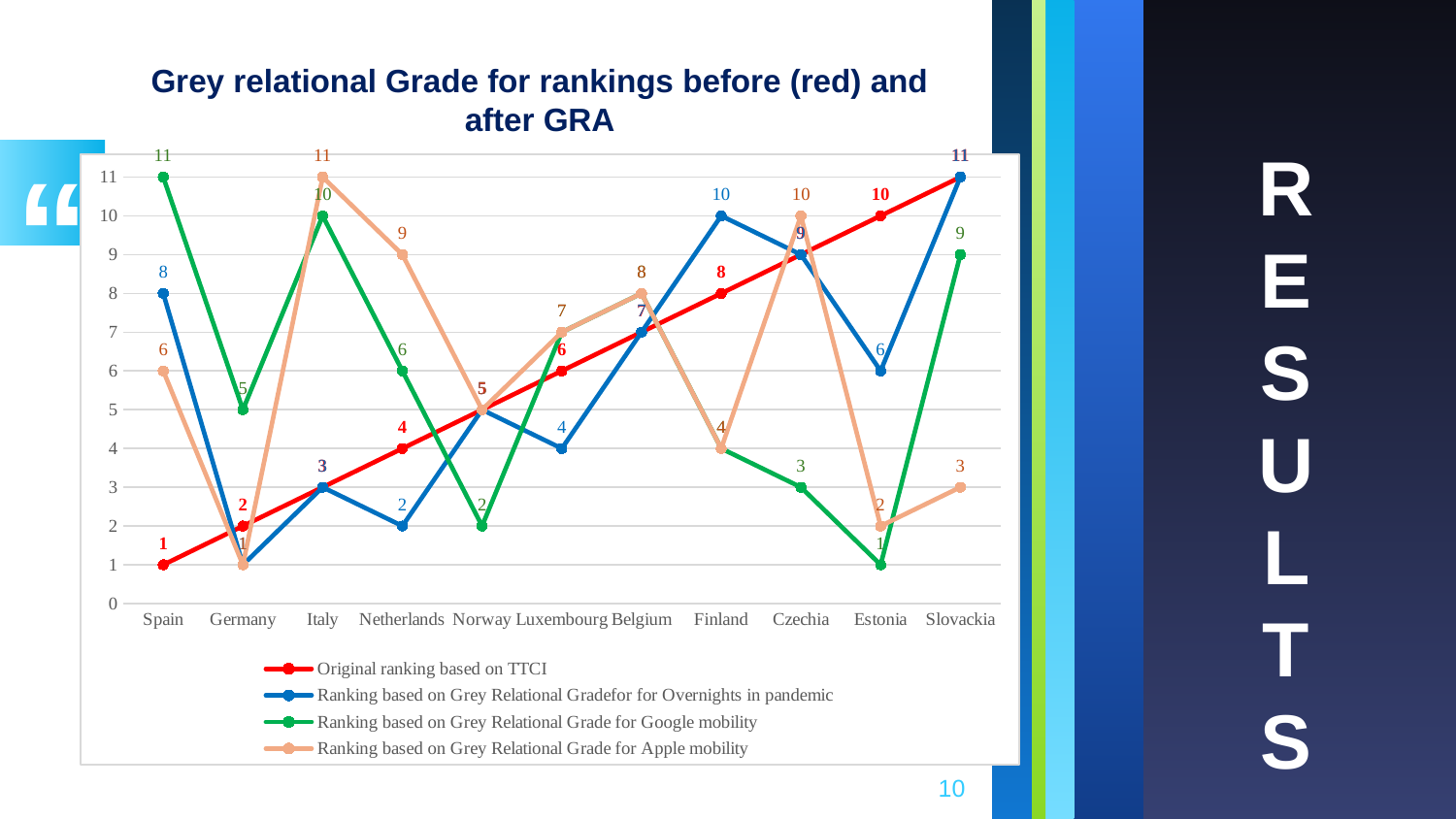

Grey relational Grade for rankings before (red) and after GRA
R E S U L T S

### Chart

| Category | Original ranking based on TTCI | Ranking based on Grey Relational Gradefor for Overnights in pandemic | Ranking based on Grey Relational Grade for Google mobility | Ranking based on Grey Relational Grade for Apple mobility |
|---|---|---|---|---|
| Spain | 1.0 | 8.0 | 11.0 | 6.0 |
| Germany | 2.0 | 1.0 | 5.0 | 1.0 |
| Italy | 3.0 | 3.0 | 10.0 | 11.0 |
| Netherlands | 4.0 | 2.0 | 6.0 | 9.0 |
| Norway | 5.0 | 5.0 | 2.0 | 5.0 |
| Luxembourg | 6.0 | 4.0 | 7.0 | 7.0 |
| Belgium | 7.0 | 7.0 | 8.0 | 8.0 |
| Finland | 8.0 | 10.0 | 4.0 | 4.0 |
| Czechia | 9.0 | 9.0 | 3.0 | 10.0 |
| Estonia | 10.0 | 6.0 | 1.0 | 2.0 |
| Slovackia | 11.0 | 11.0 | 9.0 | 3.0 |
Grey Relational Grade (GRG)
10